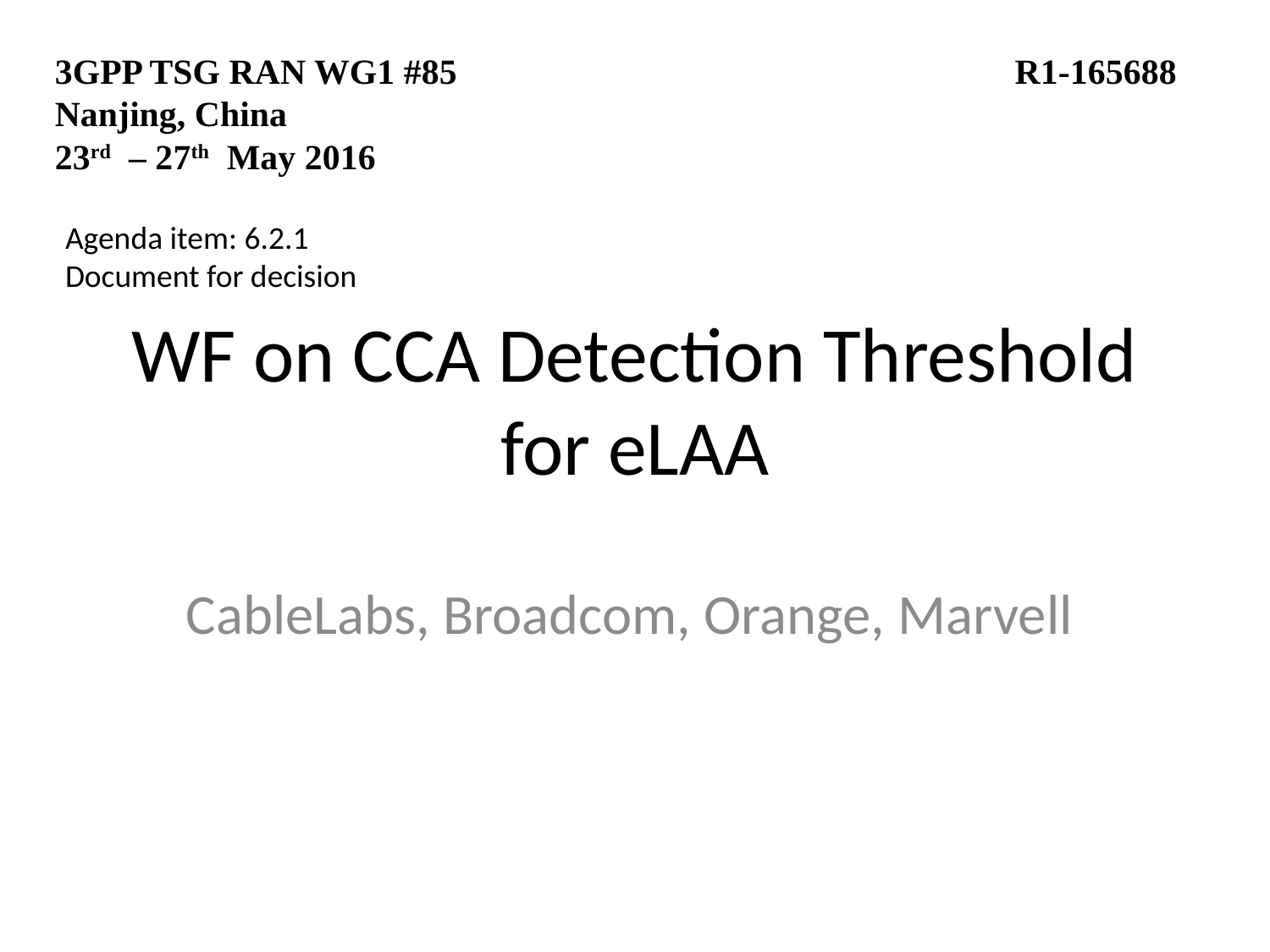

3GPP TSG RAN WG1 #85				        R1-165688
Nanjing, China
23rd  – 27th  May 2016
Agenda item: 6.2.1
Document for decision
# WF on CCA Detection Threshold for eLAA
CableLabs, Broadcom, Orange, Marvell